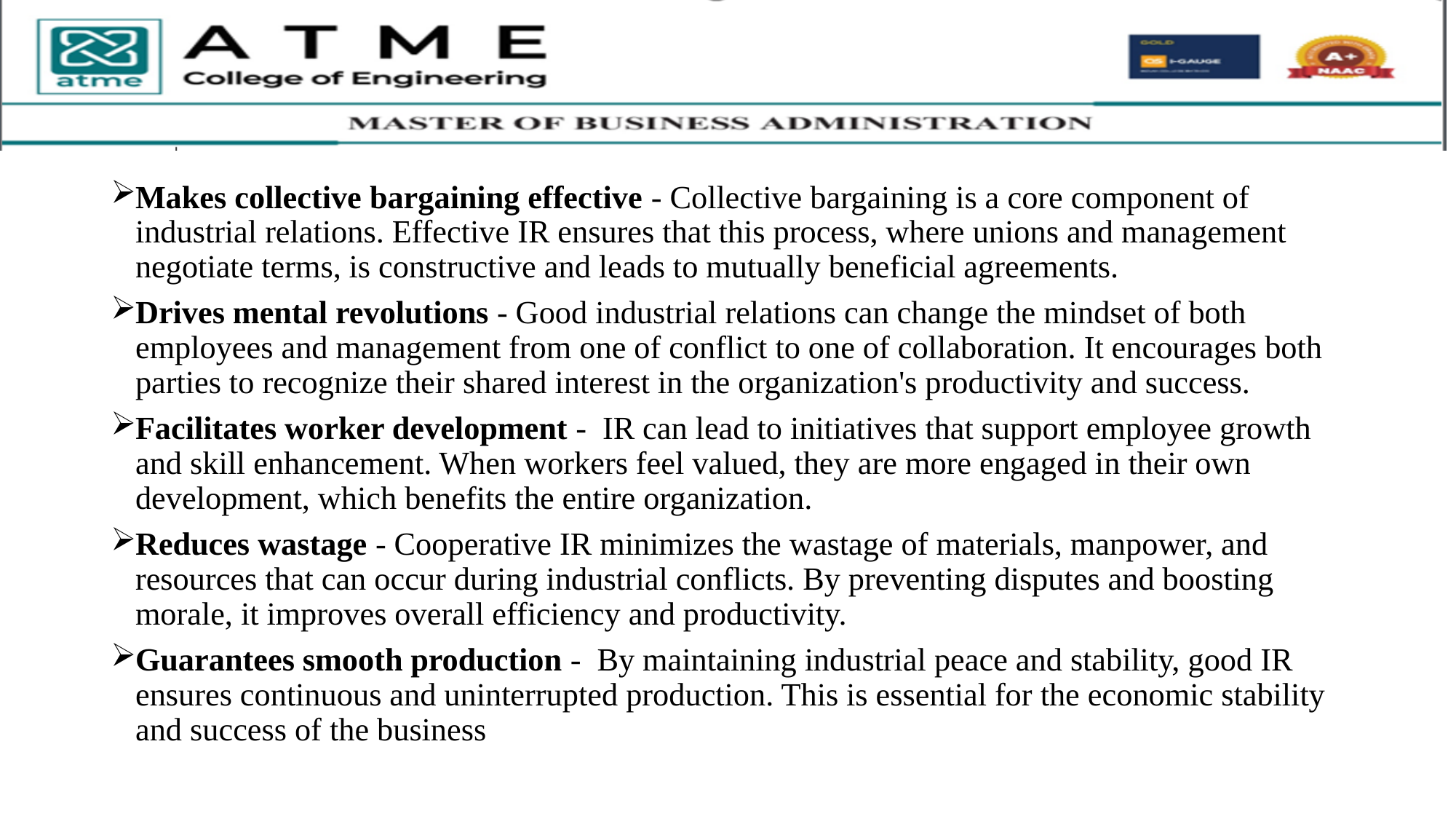

Makes collective bargaining effective - Collective bargaining is a core component of industrial relations. Effective IR ensures that this process, where unions and management negotiate terms, is constructive and leads to mutually beneficial agreements.
Drives mental revolutions - Good industrial relations can change the mindset of both employees and management from one of conflict to one of collaboration. It encourages both parties to recognize their shared interest in the organization's productivity and success.
Facilitates worker development -  IR can lead to initiatives that support employee growth and skill enhancement. When workers feel valued, they are more engaged in their own development, which benefits the entire organization.
Reduces wastage - Cooperative IR minimizes the wastage of materials, manpower, and resources that can occur during industrial conflicts. By preventing disputes and boosting morale, it improves overall efficiency and productivity.
Guarantees smooth production -  By maintaining industrial peace and stability, good IR ensures continuous and uninterrupted production. This is essential for the economic stability and success of the business